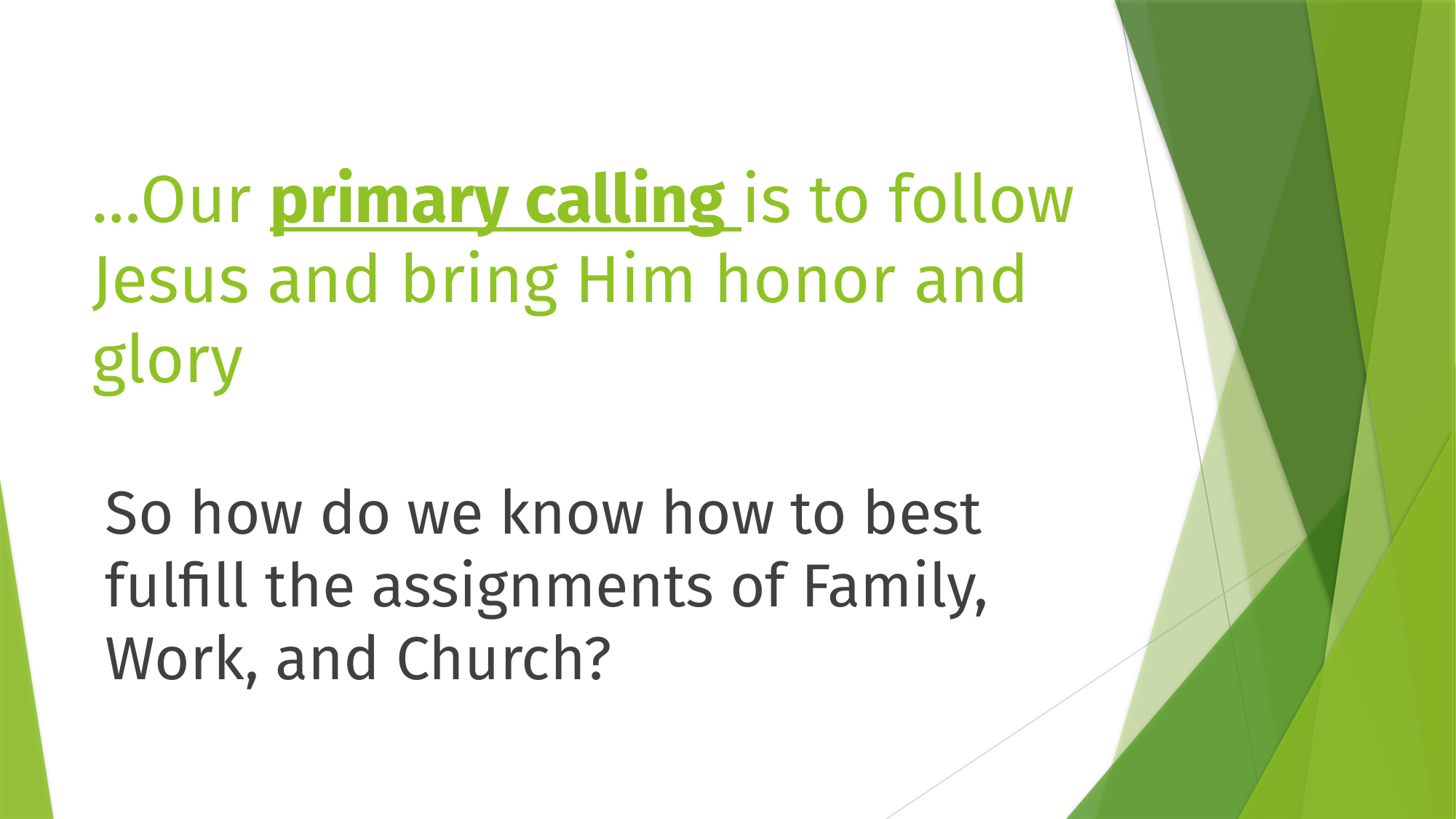

# …Our primary calling is to follow Jesus and bring Him honor and glory
So how do we know how to best fulfill the assignments of Family, Work, and Church?